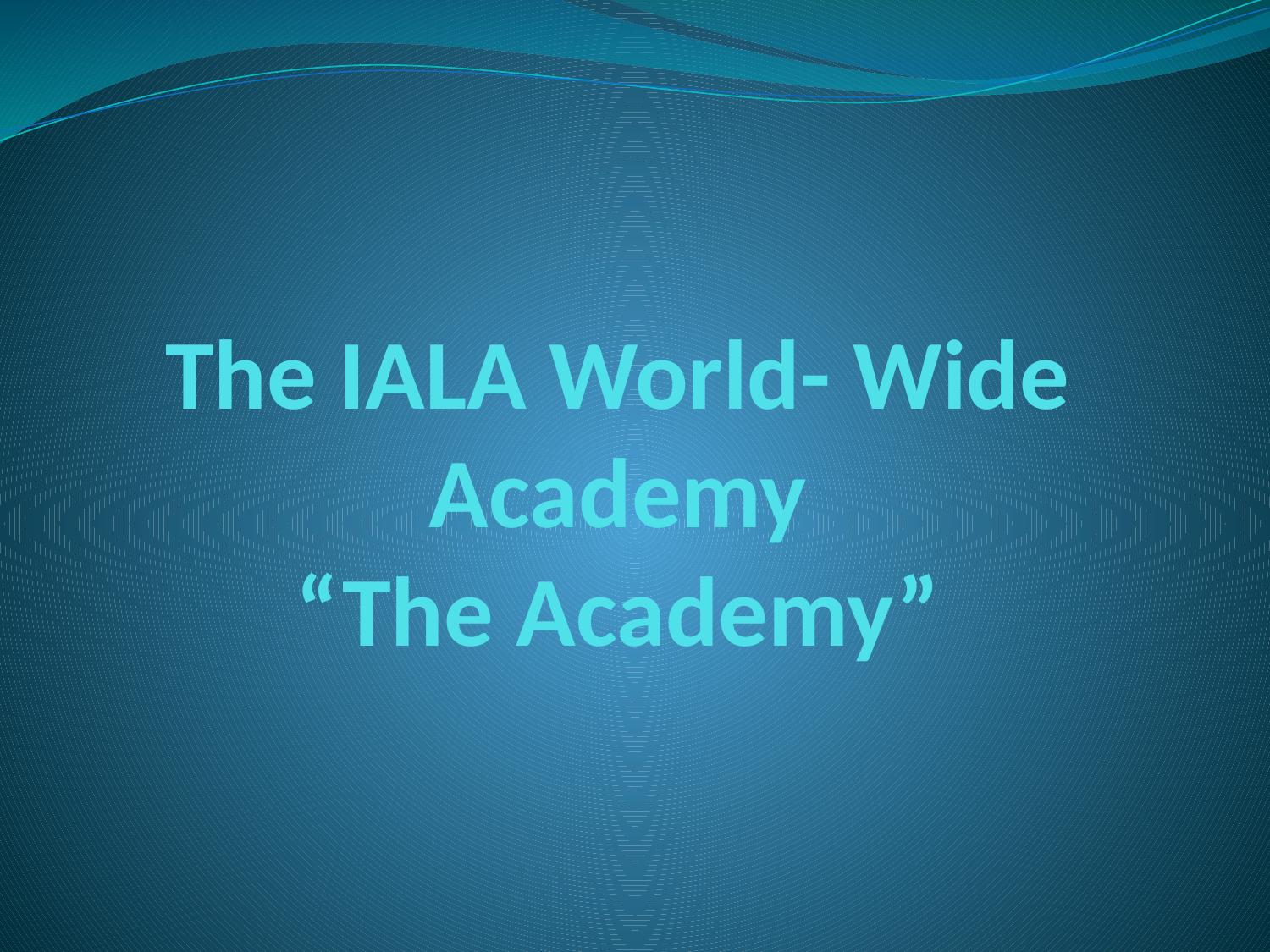

# The IALA World- Wide Academy “The Academy”